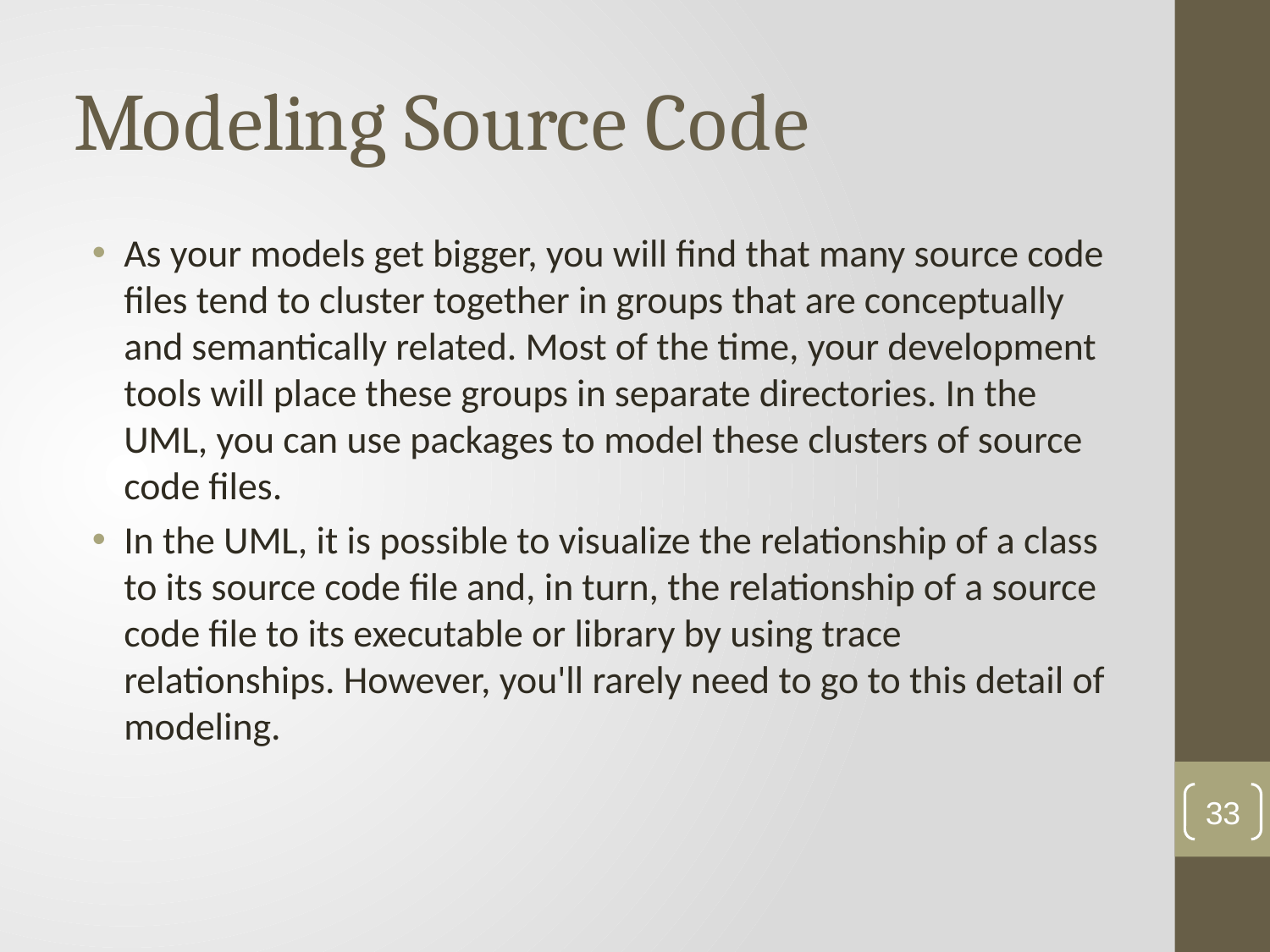

# Modeling Source Code
As your models get bigger, you will find that many source code files tend to cluster together in groups that are conceptually and semantically related. Most of the time, your development tools will place these groups in separate directories. In the UML, you can use packages to model these clusters of source code files.
In the UML, it is possible to visualize the relationship of a class to its source code file and, in turn, the relationship of a source code file to its executable or library by using trace relationships. However, you'll rarely need to go to this detail of modeling.

33